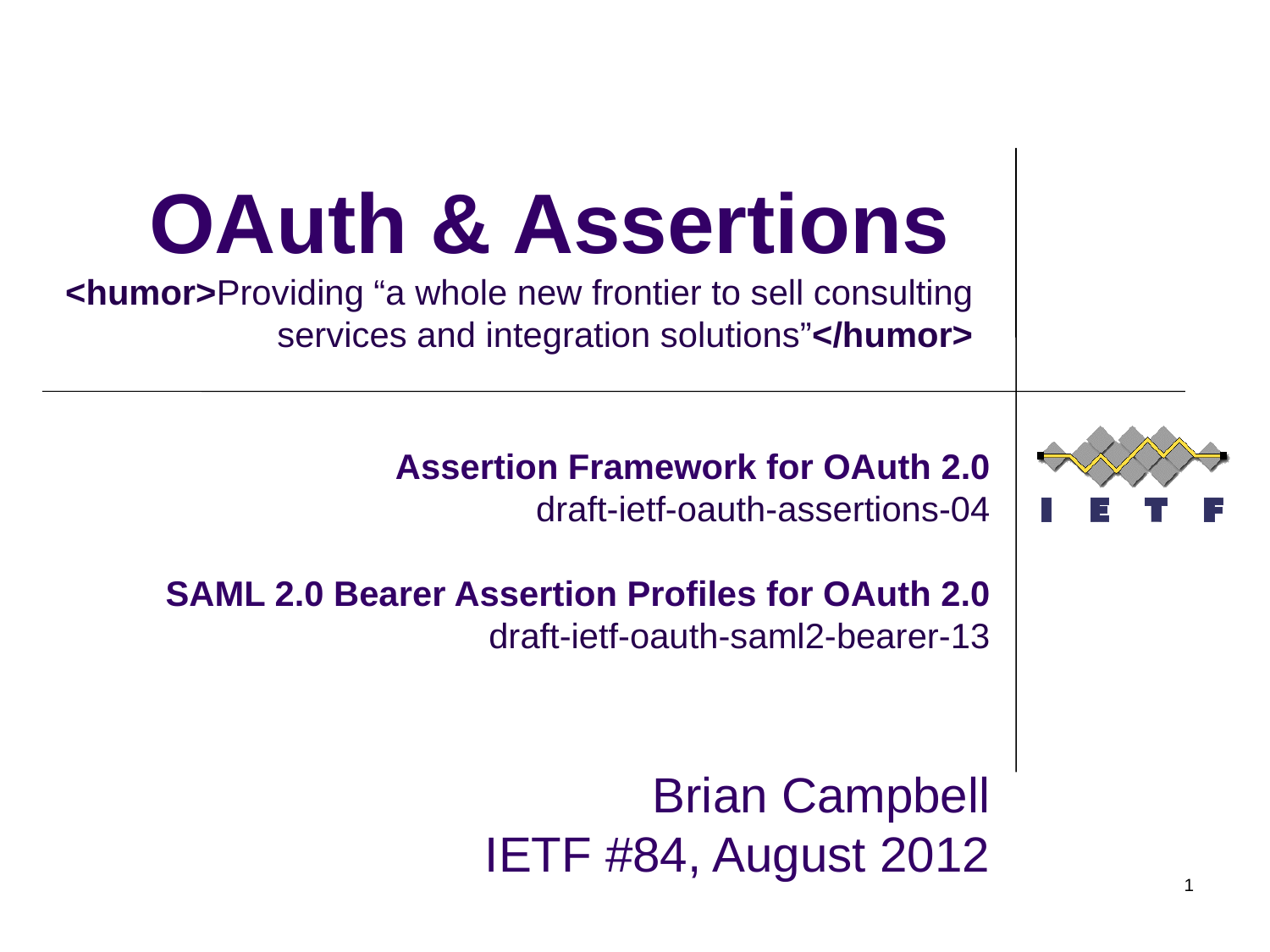

OAuth & Assertions
<humor>Providing “a whole new frontier to sell consulting services and integration solutions”</humor>
Assertion Framework for OAuth 2.0
draft-ietf-oauth-assertions-04
SAML 2.0 Bearer Assertion Profiles for OAuth 2.0
draft-ietf-oauth-saml2-bearer-13
 Brian Campbell
IETF #84, August 2012
1